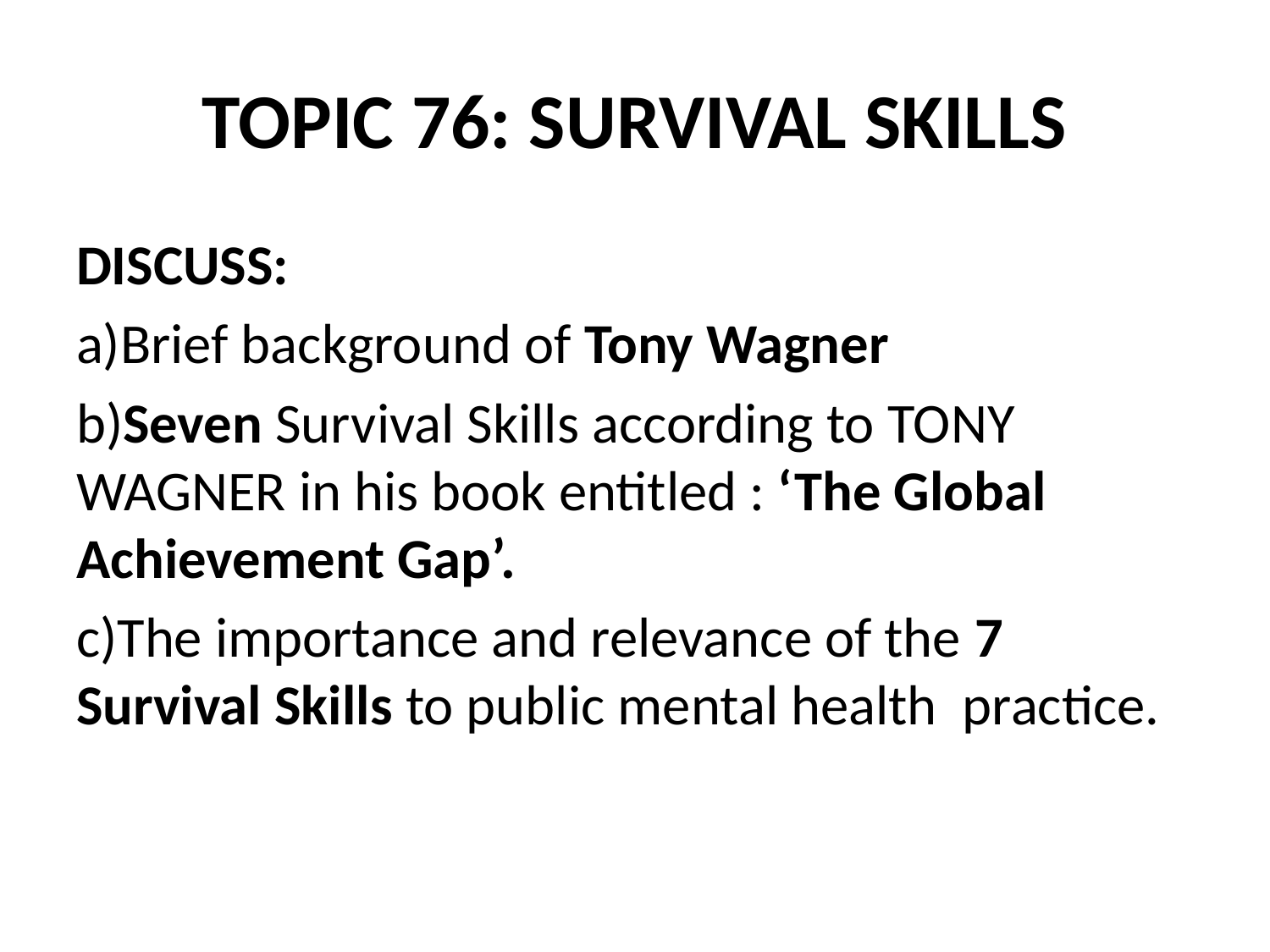

# TOPIC 76: SURVIVAL SKILLS
DISCUSS:
a)Brief background of Tony Wagner
b)Seven Survival Skills according to TONY WAGNER in his book entitled : ‘The Global Achievement Gap’.
c)The importance and relevance of the 7 Survival Skills to public mental health  practice.